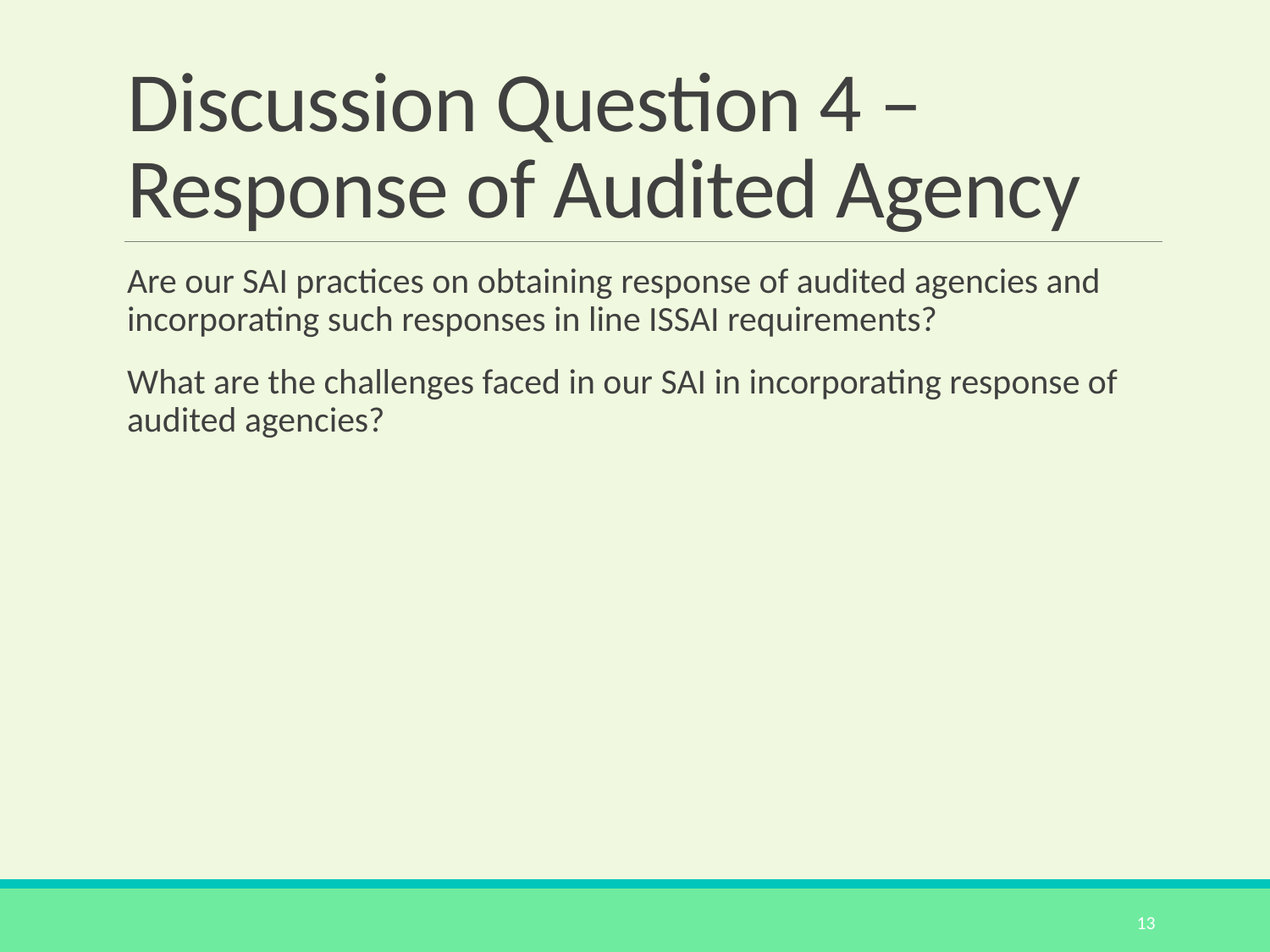

# Discussion Question 4 – Response of Audited Agency
Are our SAI practices on obtaining response of audited agencies and incorporating such responses in line ISSAI requirements?
What are the challenges faced in our SAI in incorporating response of audited agencies?
13